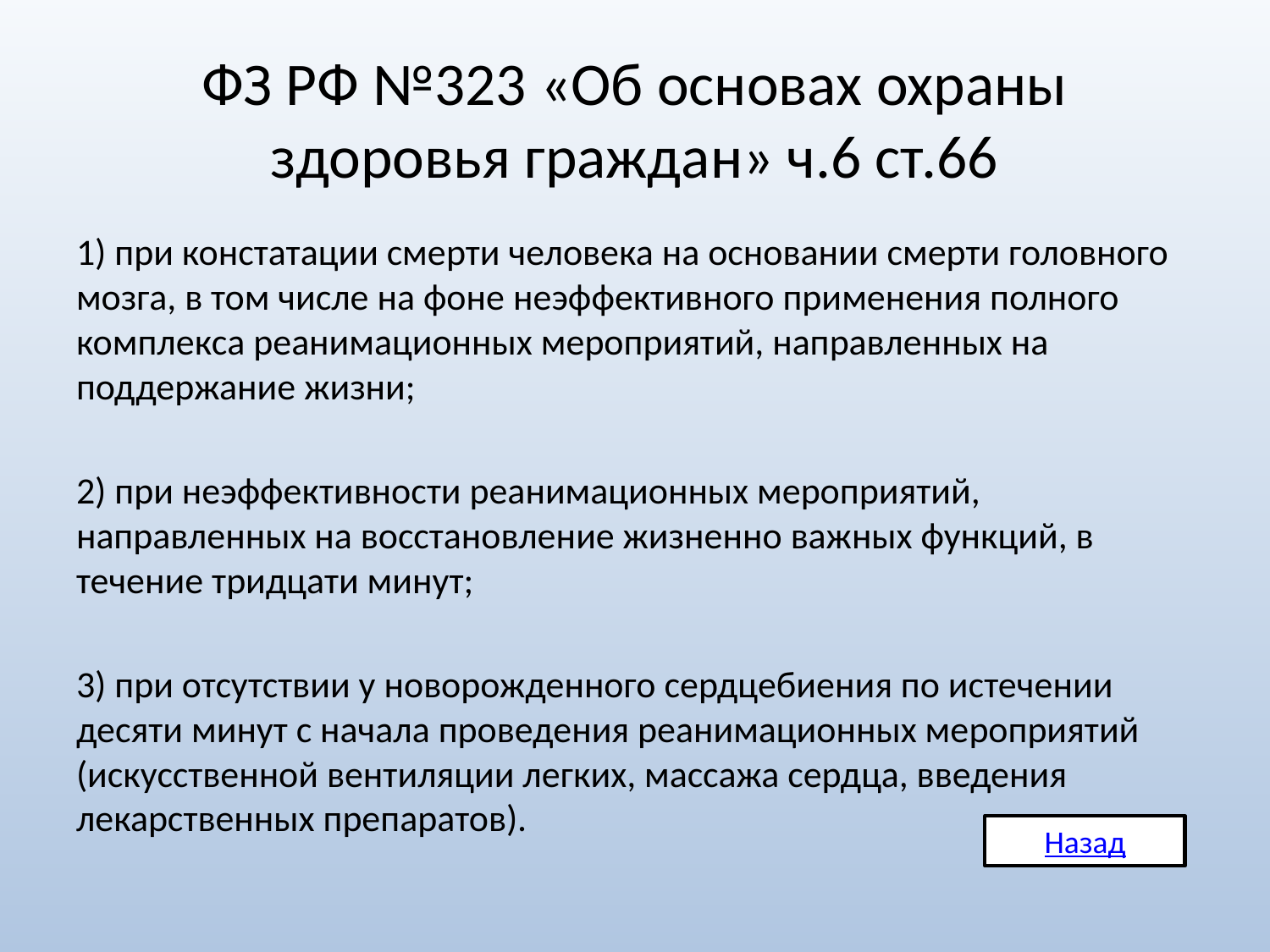

# ФЗ РФ №323 «Об основах охраны здоровья граждан» ч.6 ст.66
1) при констатации смерти человека на основании смерти головного мозга, в том числе на фоне неэффективного применения полного комплекса реанимационных мероприятий, направленных на поддержание жизни;

2) при неэффективности реанимационных мероприятий, направленных на восстановление жизненно важных функций, в течение тридцати минут;

3) при отсутствии у новорожденного сердцебиения по истечении десяти минут с начала проведения реанимационных мероприятий (искусственной вентиляции легких, массажа сердца, введения лекарственных препаратов).

Назад